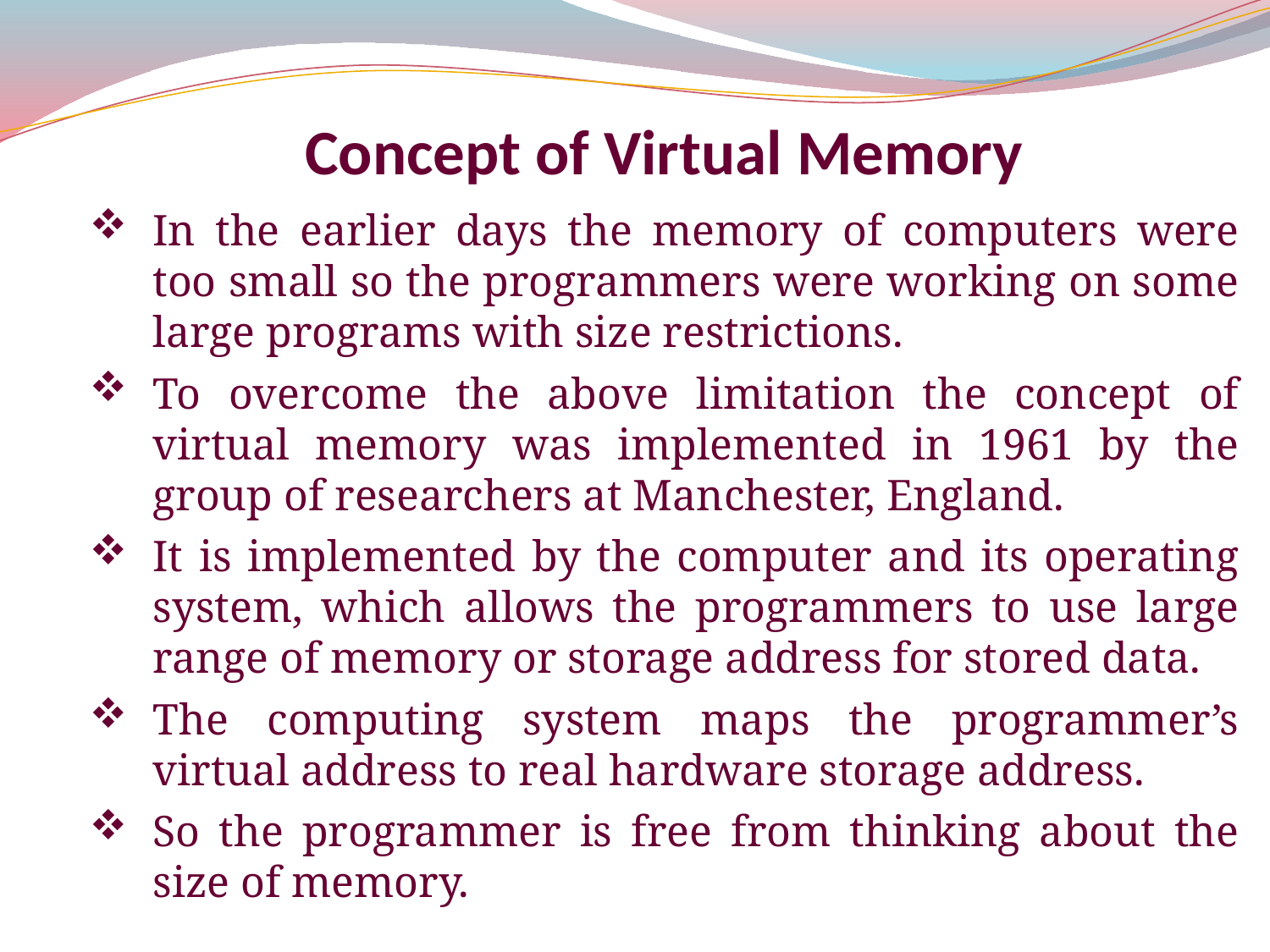

Concept of Virtual Memory
In the earlier days the memory of computers were too small so the programmers were working on some large programs with size restrictions.
To overcome the above limitation the concept of virtual memory was implemented in 1961 by the group of researchers at Manchester, England.
It is implemented by the computer and its operating system, which allows the programmers to use large range of memory or storage address for stored data.
The computing system maps the programmer’s virtual address to real hardware storage address.
So the programmer is free from thinking about the size of memory.